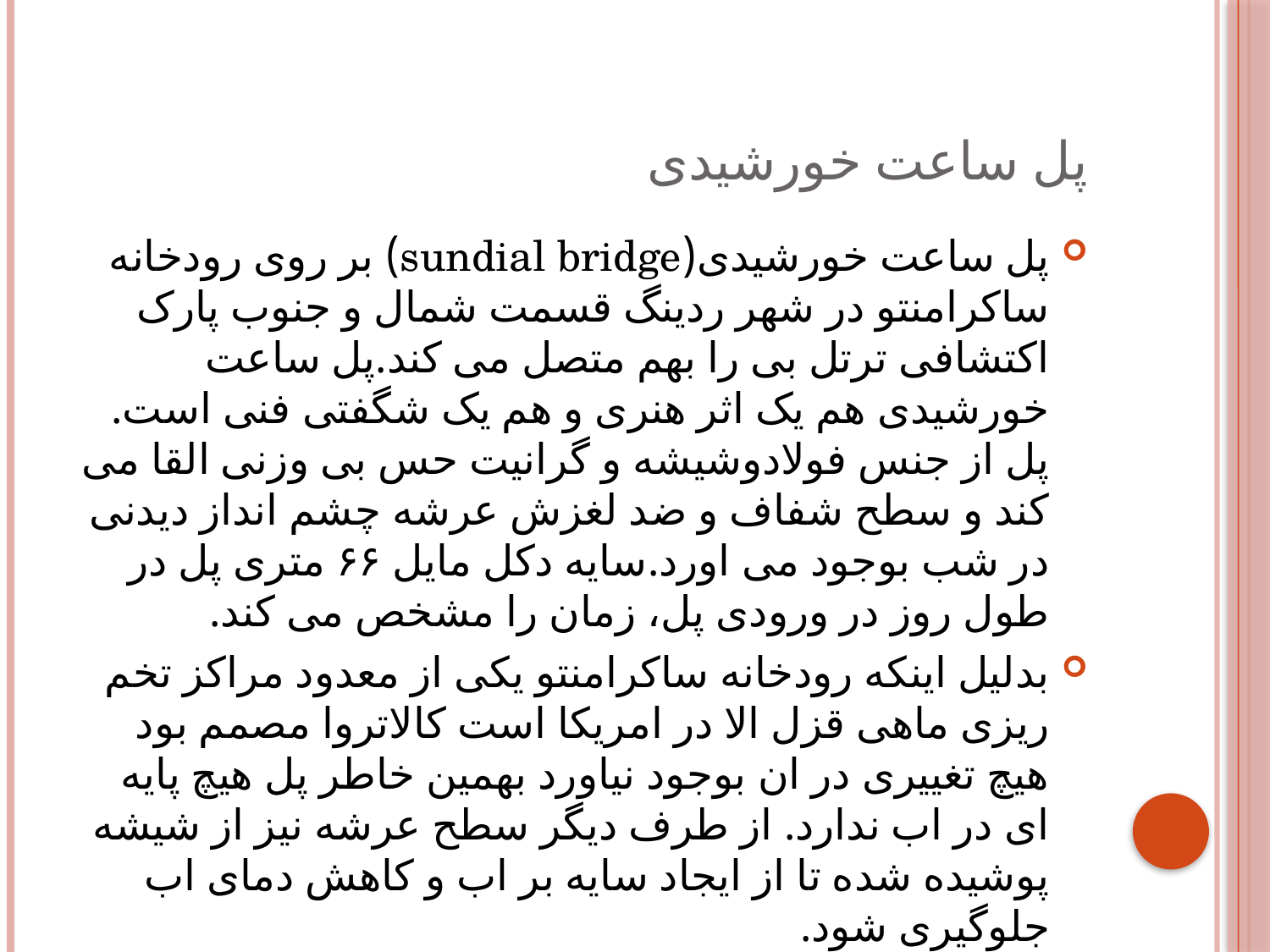

# پل ساعت خورشیدی
پل ساعت خورشیدی(sundial bridge) بر روی رودخانه ساکرامنتو در شهر ردینگ قسمت شمال و جنوب پارک اکتشافی ترتل بی را بهم متصل می کند.پل ساعت خورشیدی هم یک اثر هنری و هم یک شگفتی فنی است. پل از جنس فولادوشیشه و گرانیت حس بی وزنی القا می کند و سطح شفاف و ضد لغزش عرشه چشم انداز دیدنی در شب بوجود می اورد.سایه دکل مایل ۶۶ متری پل در طول روز در ورودی پل، زمان را مشخص می کند.
بدلیل اینکه رودخانه ساکرامنتو یکی از معدود مراکز تخم ریزی ماهی قزل الا در امریکا است کالاتروا مصمم بود هیچ تغییری در ان بوجود نیاورد بهمین خاطر پل هیچ پایه ای در اب ندارد. از طرف دیگر سطح عرشه نیز از شیشه پوشیده شده تا از ایجاد سایه بر اب و کاهش دمای اب جلوگیری شود.